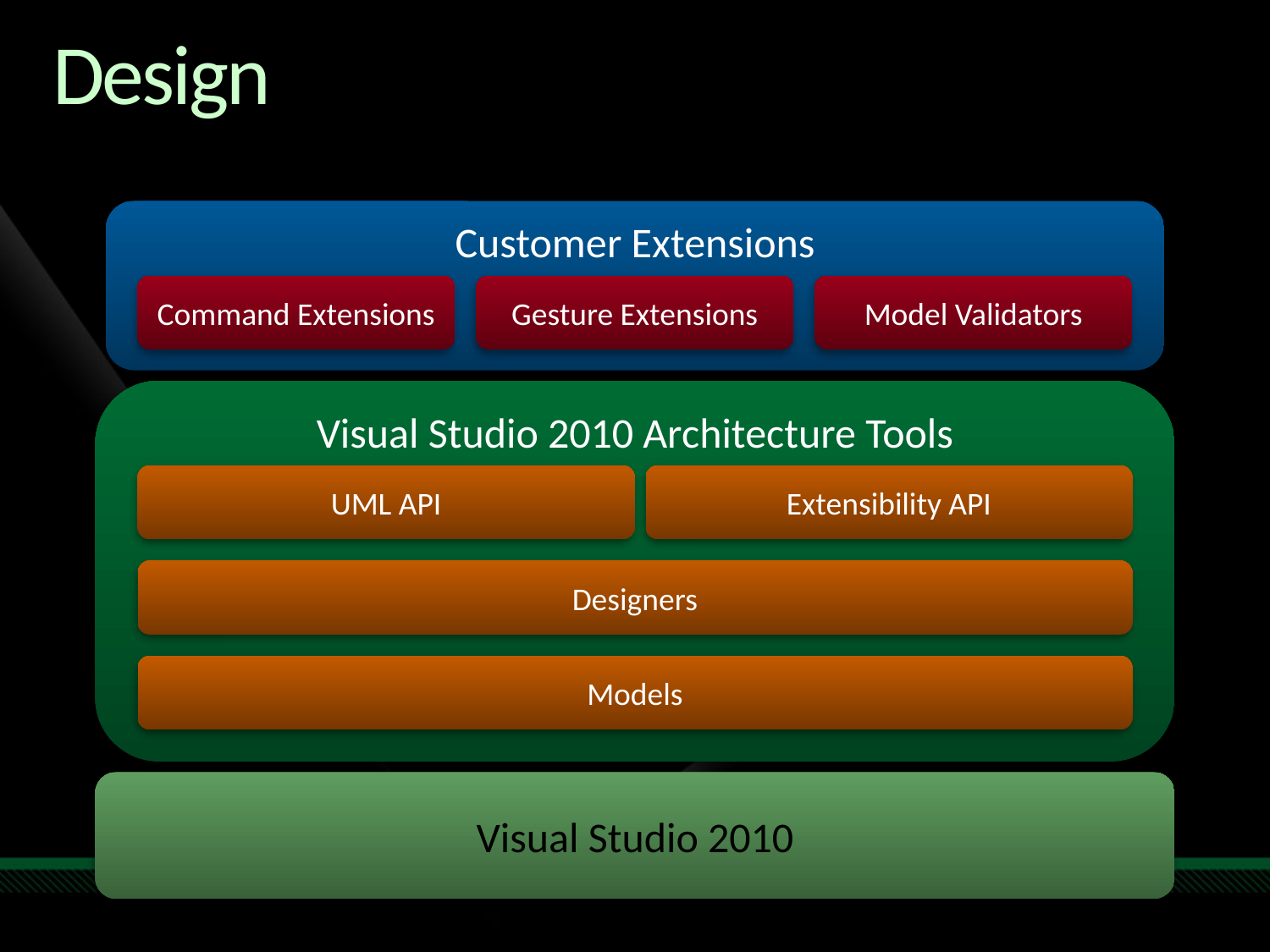

# Design
Customer Extensions
Command Extensions
Gesture Extensions
Model Validators
Visual Studio 2010 Architecture Tools
UML API
Extensibility API
Designers
Models
Visual Studio 2010